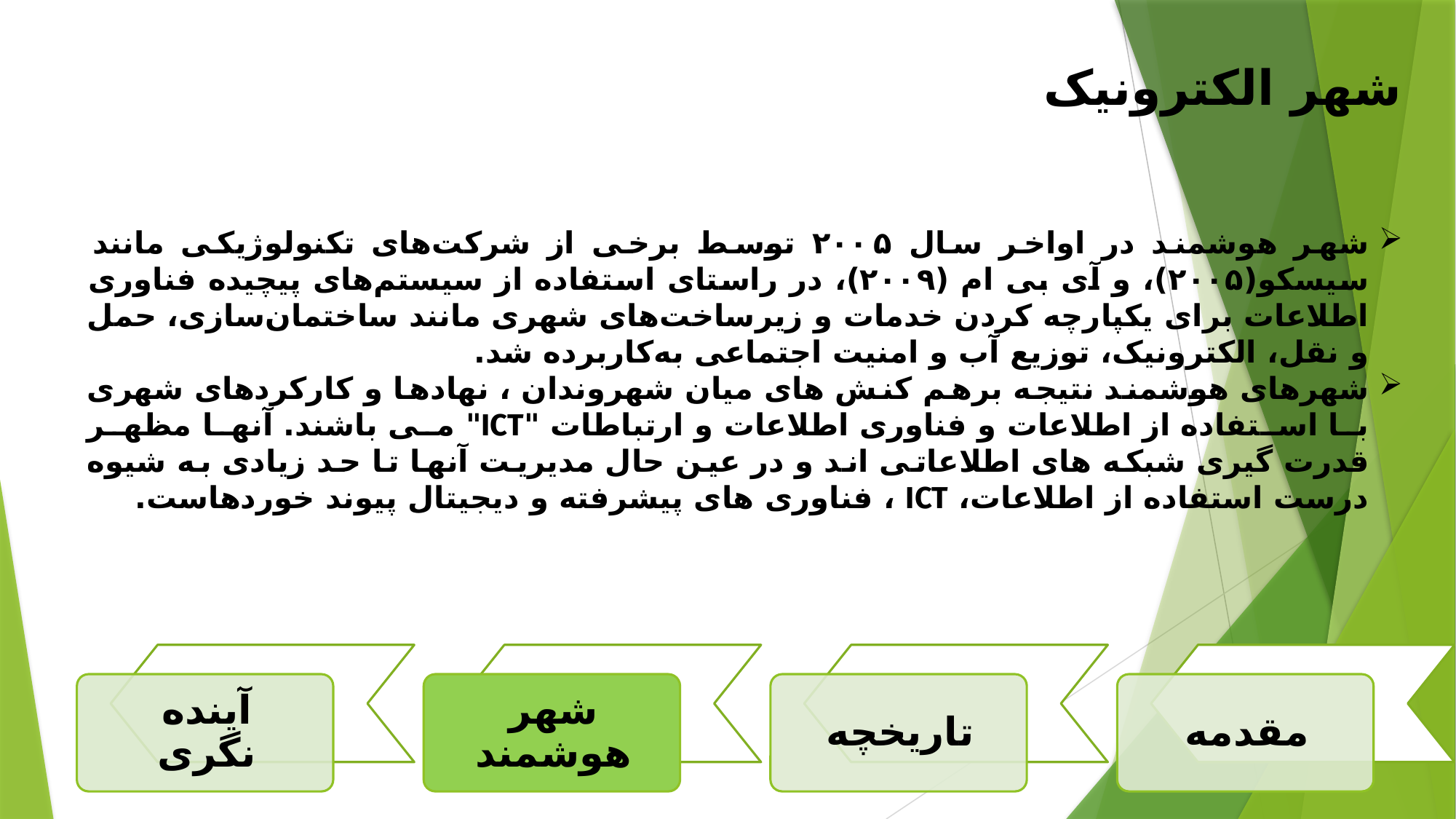

شهر الکترونیک
شهر هوشمند در اواخر سال ۲۰۰۵ توسط برخی از شرکت‌های تکنولوژیکی مانند سیسکو(۲۰۰۵)، و آی بی ام (۲۰۰۹)، در راستای استفاده از سیستم‌های پیچیده فناوری اطلاعات برای یکپارچه کردن خدمات و زیرساخت‌های شهری مانند ساختمان‌سازی، حمل ‌و‌ نقل، الکترونیک، توزیع آب و امنیت اجتماعی به‌کاربرده شد.
شهرهای هوشمند نتیجه برهم کنش های میان شهروندان ، نهادها و کارکردهای شهری با استفاده از اطلاعات و فناوری اطلاعات و ارتباطات "ICT" می باشند. آنها مظهر قدرت گیری شبکه های اطلاعاتی اند و در عین حال مدیریت آنها تا حد زیادی به شیوه درست استفاده از اطلاعات، ICT ، فناوری های پیشرفته و دیجیتال پیوند خوردهاست.
مقدمه
تاریخچه
شهر هوشمند
آینده نگری